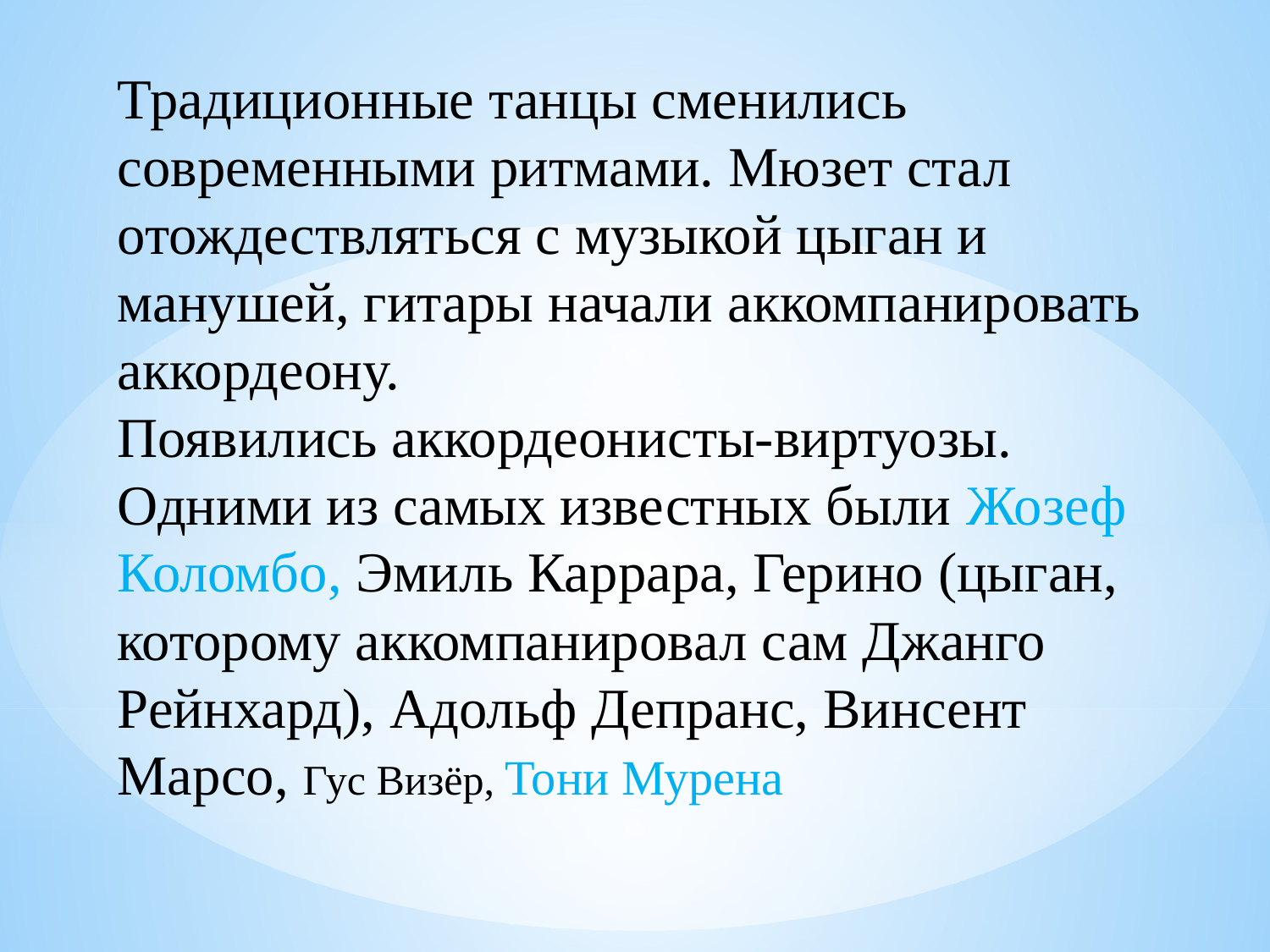

Традиционные танцы сменились современными ритмами. Мюзет стал отождествляться с музыкой цыган и манушей, гитары начали аккомпанировать аккордеону.
Появились аккордеонисты-виртуозы. Одними из самых известных были Жозеф Коломбо, Эмиль Каррара, Герино (цыган, которому аккомпанировал сам Джанго Рейнхард), Адольф Депранс, Винсент Марсо, Гус Визёр, Тони Мурена